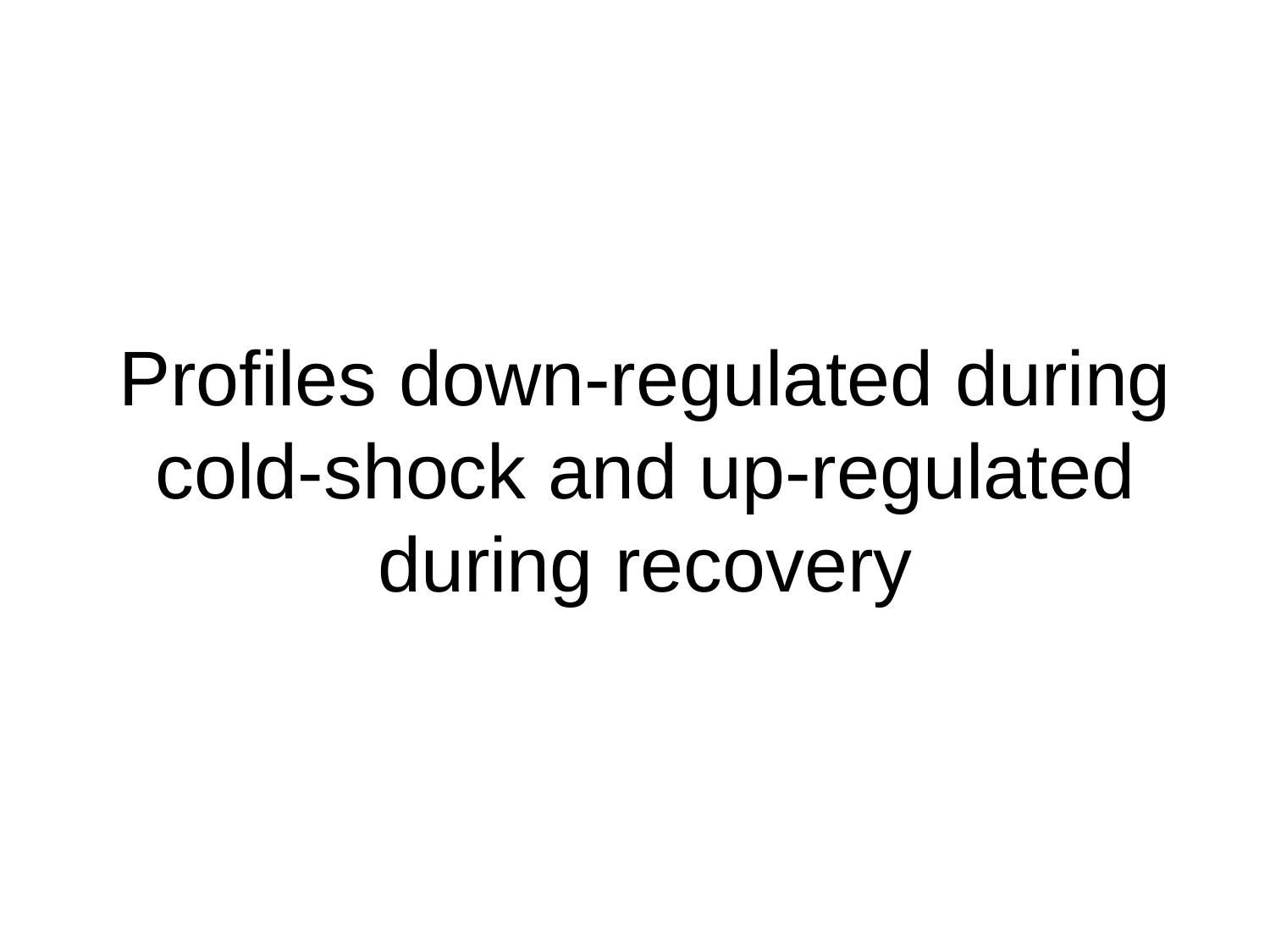

# Profiles down-regulated during cold-shock and up-regulated during recovery